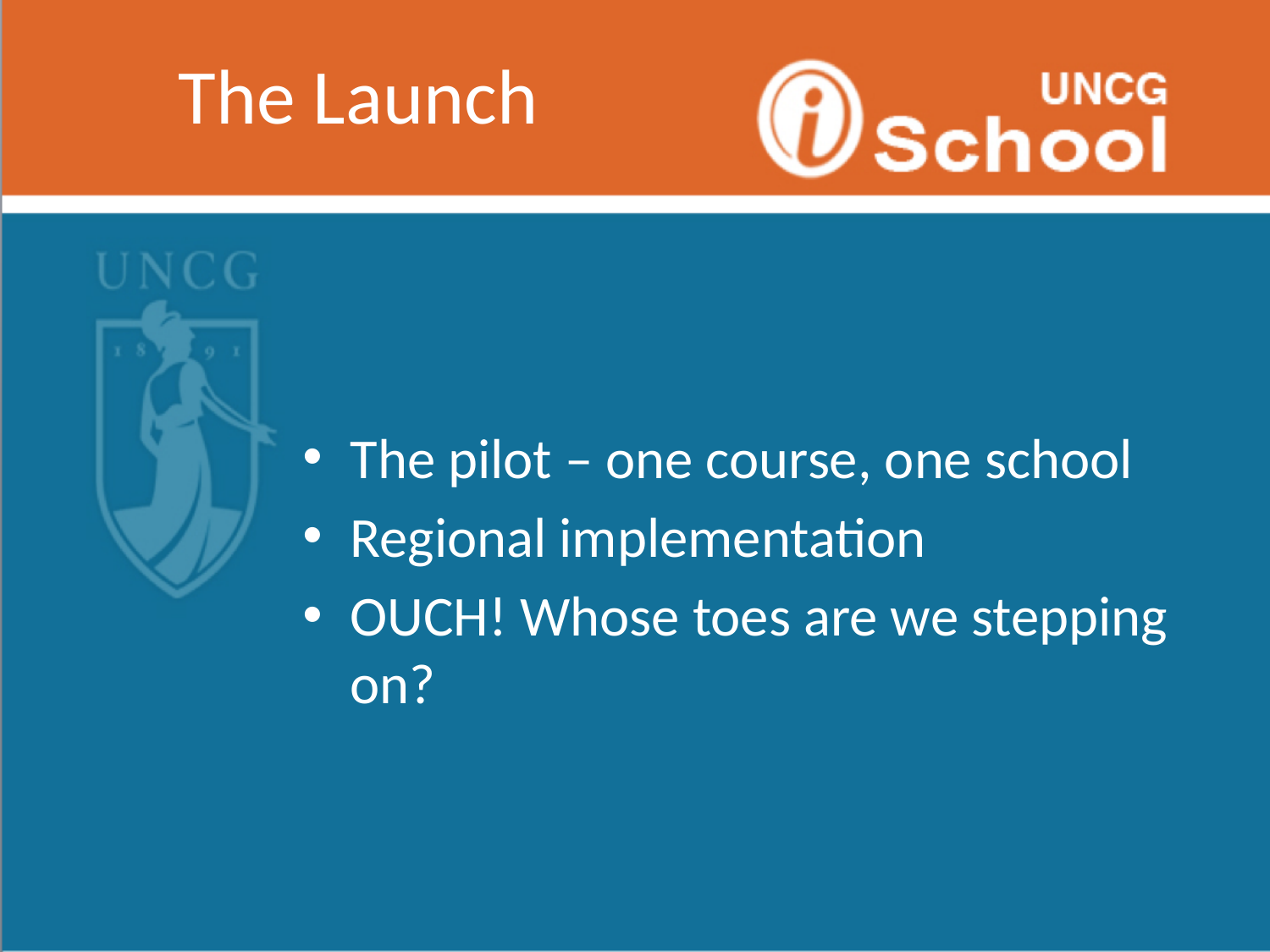

# The Launch
The pilot – one course, one school
Regional implementation
OUCH! Whose toes are we stepping on?